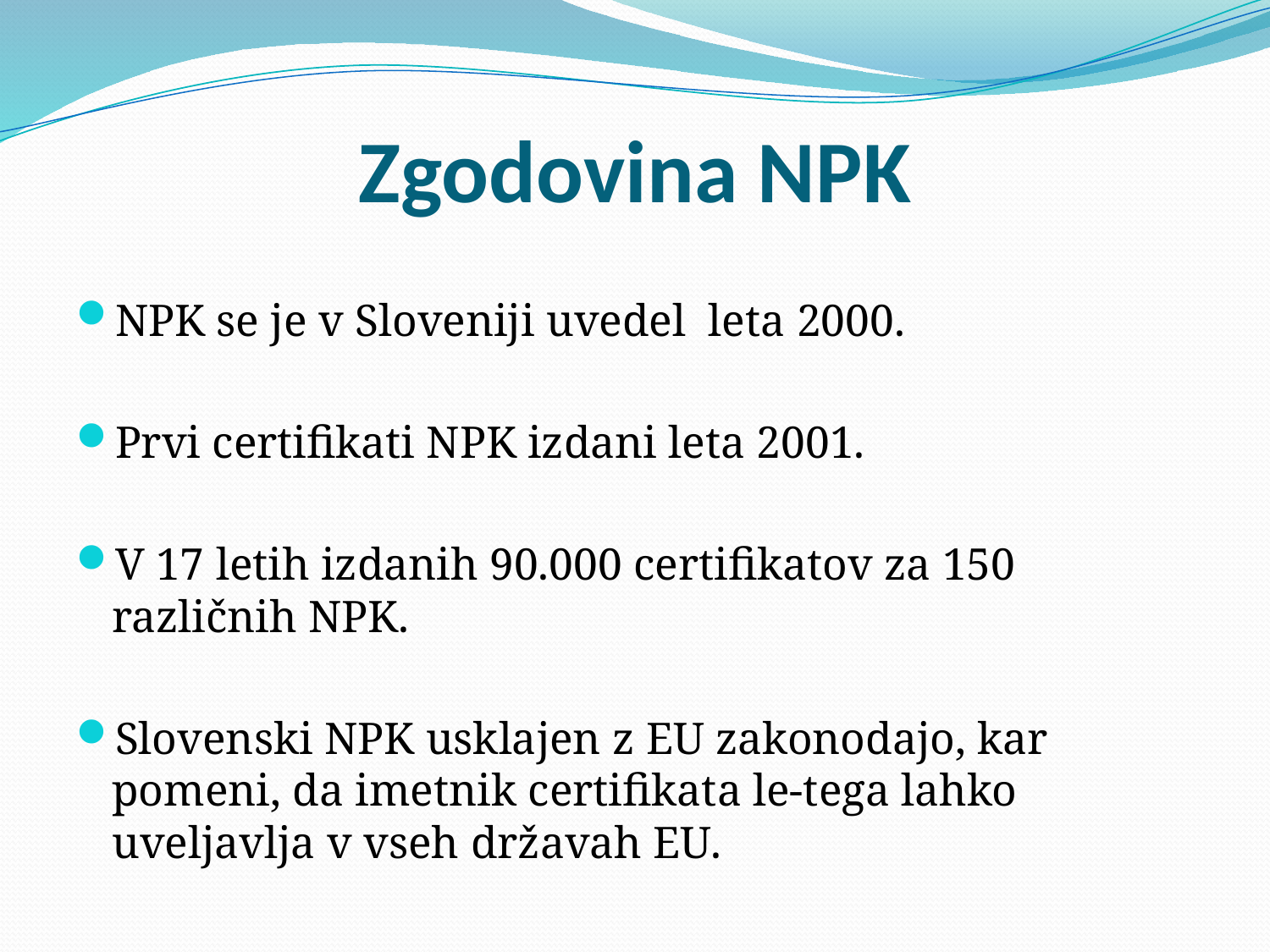

# Zgodovina NPK
NPK se je v Sloveniji uvedel  leta 2000.

Prvi certifikati NPK izdani leta 2001.

V 17 letih izdanih 90.000 certifikatov za 150 različnih NPK.

Slovenski NPK usklajen z EU zakonodajo, kar pomeni, da imetnik certifikata le-tega lahko uveljavlja v vseh državah EU.